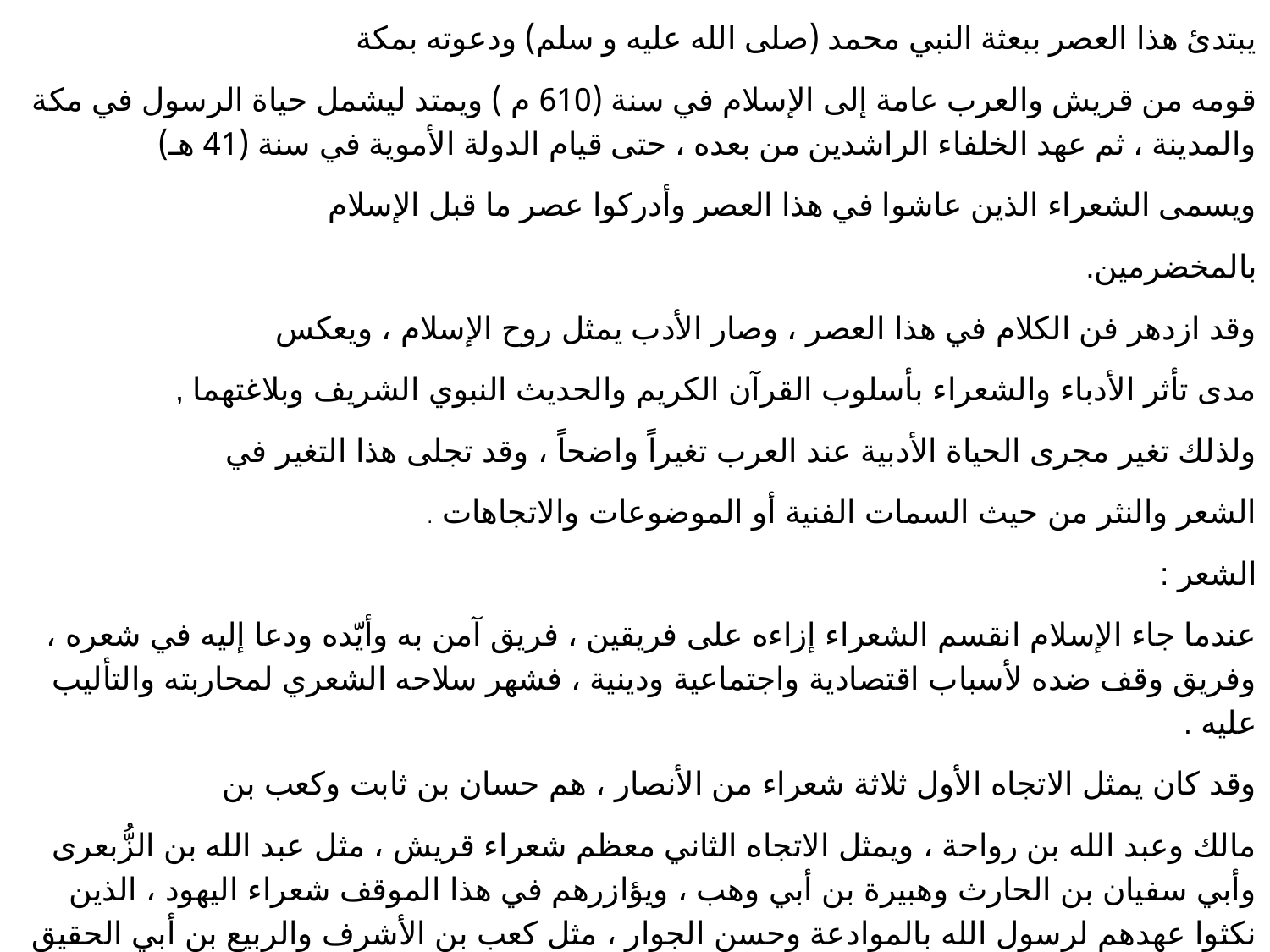

يبتدئ هذا العصر ببعثة النبي محمد (صلى الله عليه و سلم) ودعوته بمكة
قومه من قريش والعرب عامة إلى الإسلام في سنة (610 م ) ويمتد ليشمل حياة الرسول في مكة والمدينة ، ثم عهد الخلفاء الراشدين من بعده ، حتى قيام الدولة الأموية في سنة (41 هـ)
ويسمى الشعراء الذين عاشوا في هذا العصر وأدركوا عصر ما قبل الإسلام
بالمخضرمين.
وقد ازدهر فن الكلام في هذا العصر ، وصار الأدب يمثل روح الإسلام ، ويعكس
مدى تأثر الأدباء والشعراء بأسلوب القرآن الكريم والحديث النبوي الشريف وبلاغتهما ,
ولذلك تغير مجرى الحياة الأدبية عند العرب تغيراً واضحاً ، وقد تجلى هذا التغير في
الشعر والنثر من حيث السمات الفنية أو الموضوعات والاتجاهات .
الشعر :
عندما جاء الإسلام انقسم الشعراء إزاءه على فريقين ، فريق آمن به وأيّده ودعا إليه في شعره ، وفريق وقف ضده لأسباب اقتصادية واجتماعية ودينية ، فشهر سلاحه الشعري لمحاربته والتأليب عليه .
وقد كان يمثل الاتجاه الأول ثلاثة شعراء من الأنصار ، هم حسان بن ثابت وكعب بن
مالك وعبد الله بن رواحة ، ويمثل الاتجاه الثاني معظم شعراء قريش ، مثل عبد الله بن الزُّبعرى وأبي سفيان بن الحارث وهبيرة بن أبي وهب ، ويؤازرهم في هذا الموقف شعراء اليهود ، الذين نكثوا عهدهم لرسول الله بالموادعة وحسن الجوار ، مثل كعب بن الأشرف والربيع بن أبي الحقيق ومَرْحب اليهودي ، وشعراء القبائل العربية مثل أمية بن أبي الصلت الثقفي  .